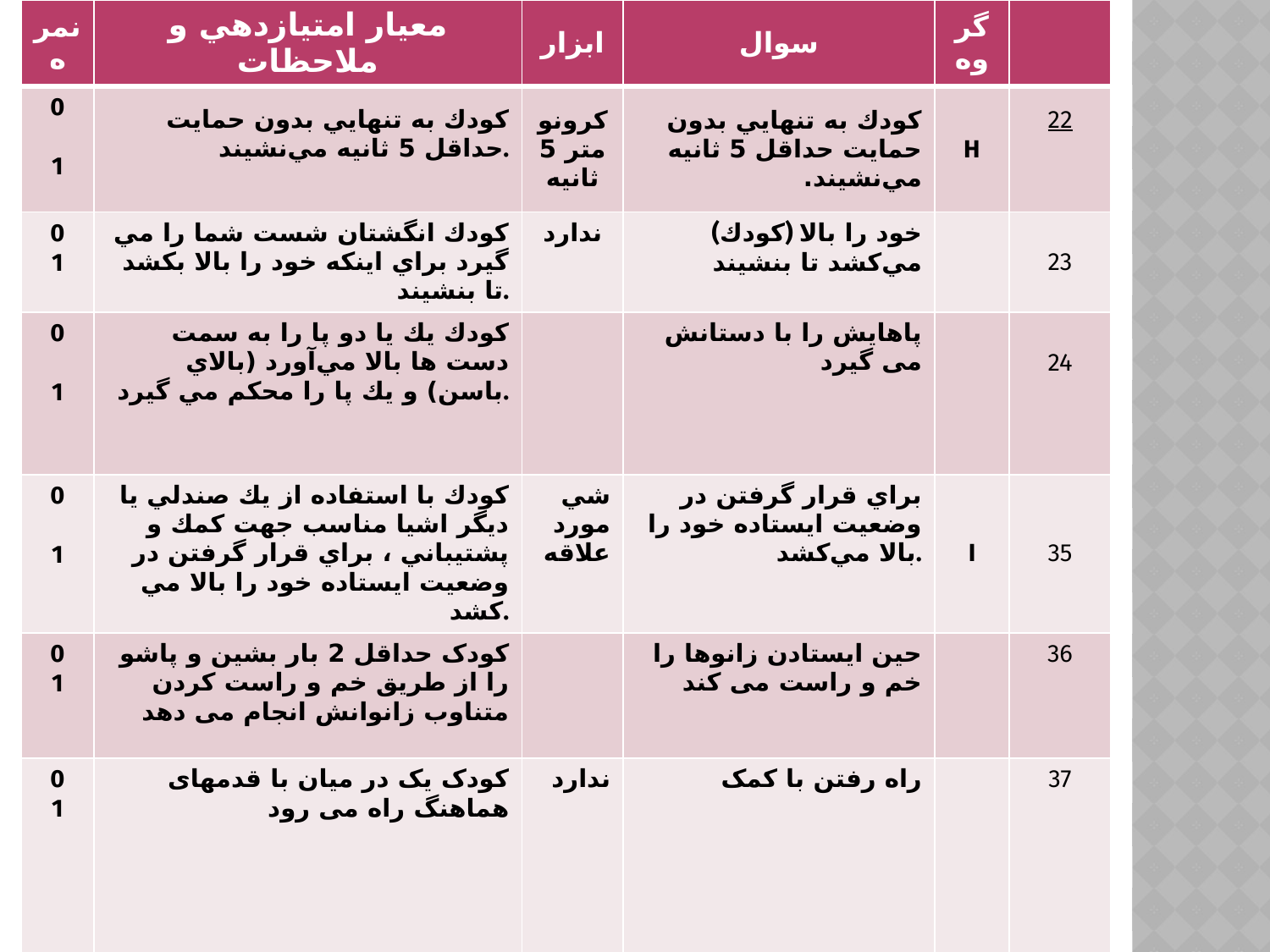

| نمره | معيار امتياز‌دهي و ملاحظات | ابزار | سوال | گروه |  |
| --- | --- | --- | --- | --- | --- |
| 0 1 | كودك به تنهايي بدون حمايت حداقل 5 ثانيه مي‌نشيند. | کرونومتر 5 ثانيه | كودك به تنهايي بدون حمايت حداقل 5 ثانيه مي‌نشيند. | H | 22 |
| 0 1 | كودك انگشتان شست شما را مي گيرد براي اينكه خود را بالا بكشد تا بنشيند. | ندارد | (كودك) خود را بالا مي‌كشد تا بنشيند |  | 23 |
| 0 1 | كودك يك يا دو پا را به سمت دست ها بالا مي‌آورد (بالاي باسن) و يك پا را محكم مي گيرد. |  | پاهایش را با دستانش می گیرد |  | 24 |
| 0 1 | كودك با استفاده از يك صندلي يا ديگر اشيا مناسب جهت كمك و پشتيباني ، براي قرار گرفتن در وضعيت ايستاده خود را بالا مي كشد. | شي مورد علاقه | براي قرار گرفتن در وضعيت ايستاده خود را بالا مي‌كشد. | I | 35 |
| 0 1 | کودک حداقل 2 بار بشین و پاشو را از طریق خم و راست کردن متناوب زانوانش انجام می دهد |  | حین ایستادن زانوها را خم و راست می کند |  | 36 |
| 0 1 | کودک یک در میان با قدمهای هماهنگ راه می رود | ندارد | راه رفتن با کمک |  | 37 |
#
53